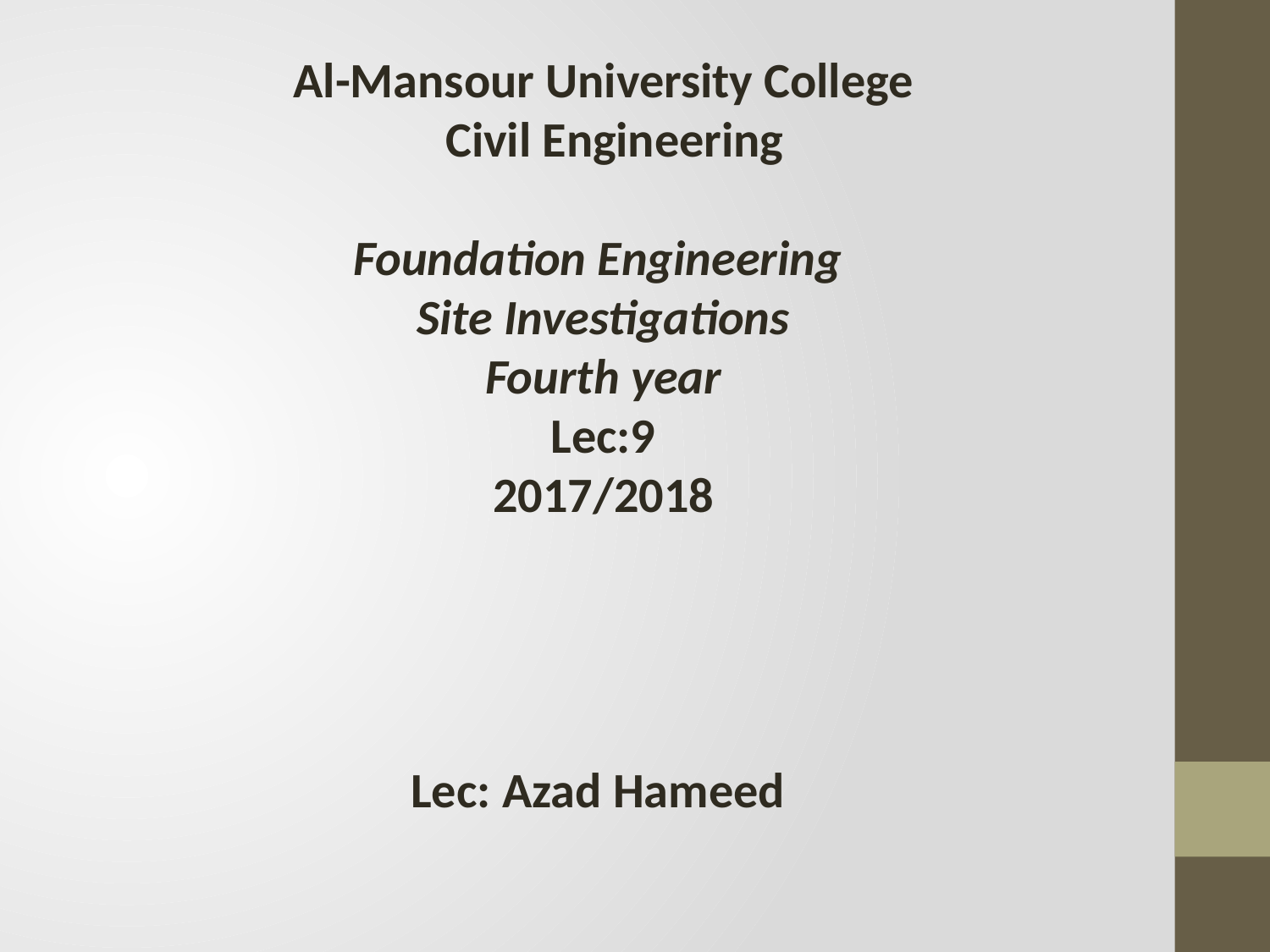

Al-Mansour University College
  Civil Engineering

Foundation Engineering
Site Investigations
Fourth year
Lec:9
2017/2018

Lec: Azad Hameed